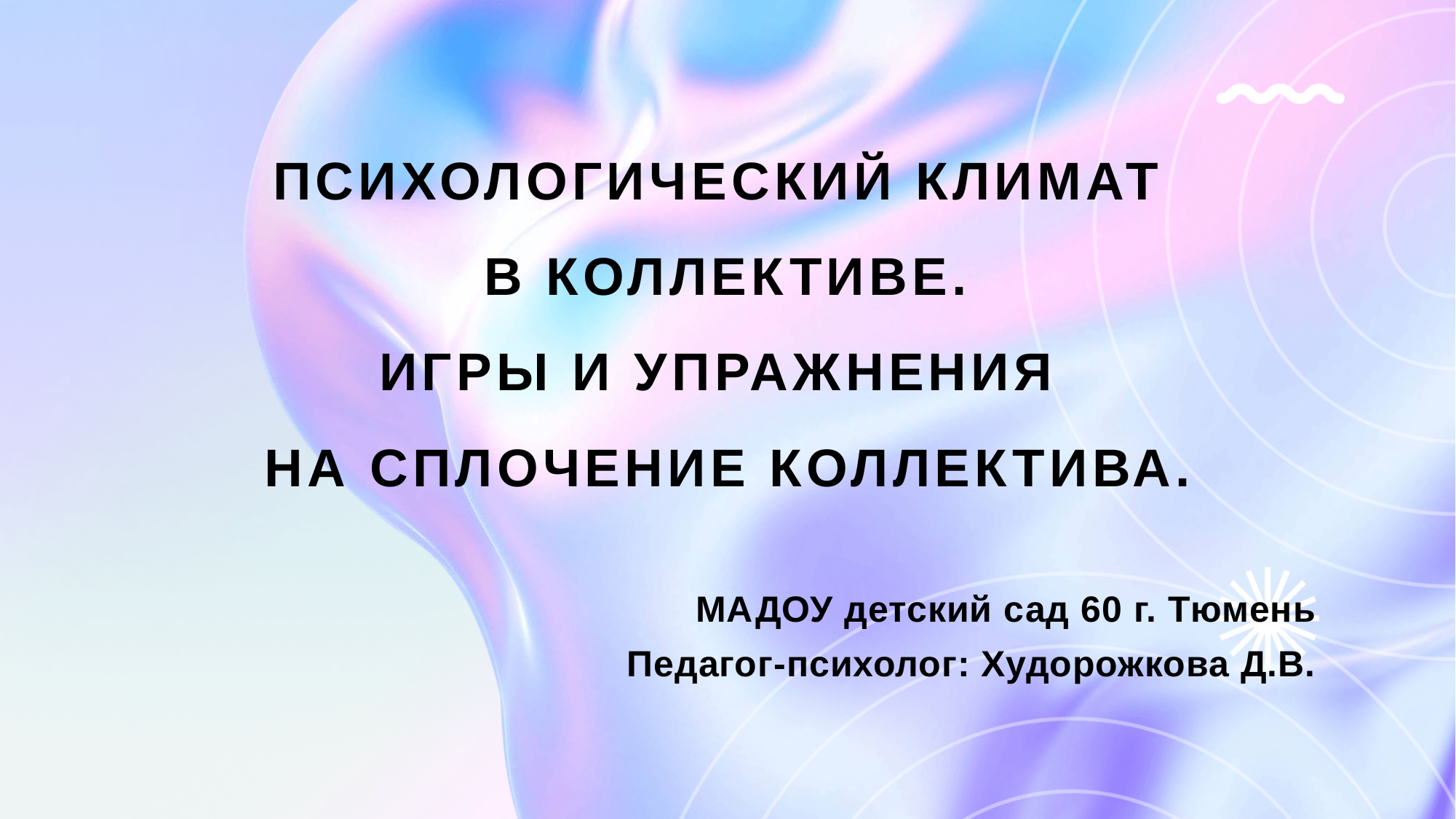

# Психологический климат в коллективе. Игры и упражнения на сплочение коллектива.
МАДОУ детский сад 60 г. Тюмень
Педагог-психолог: Худорожкова Д.В.